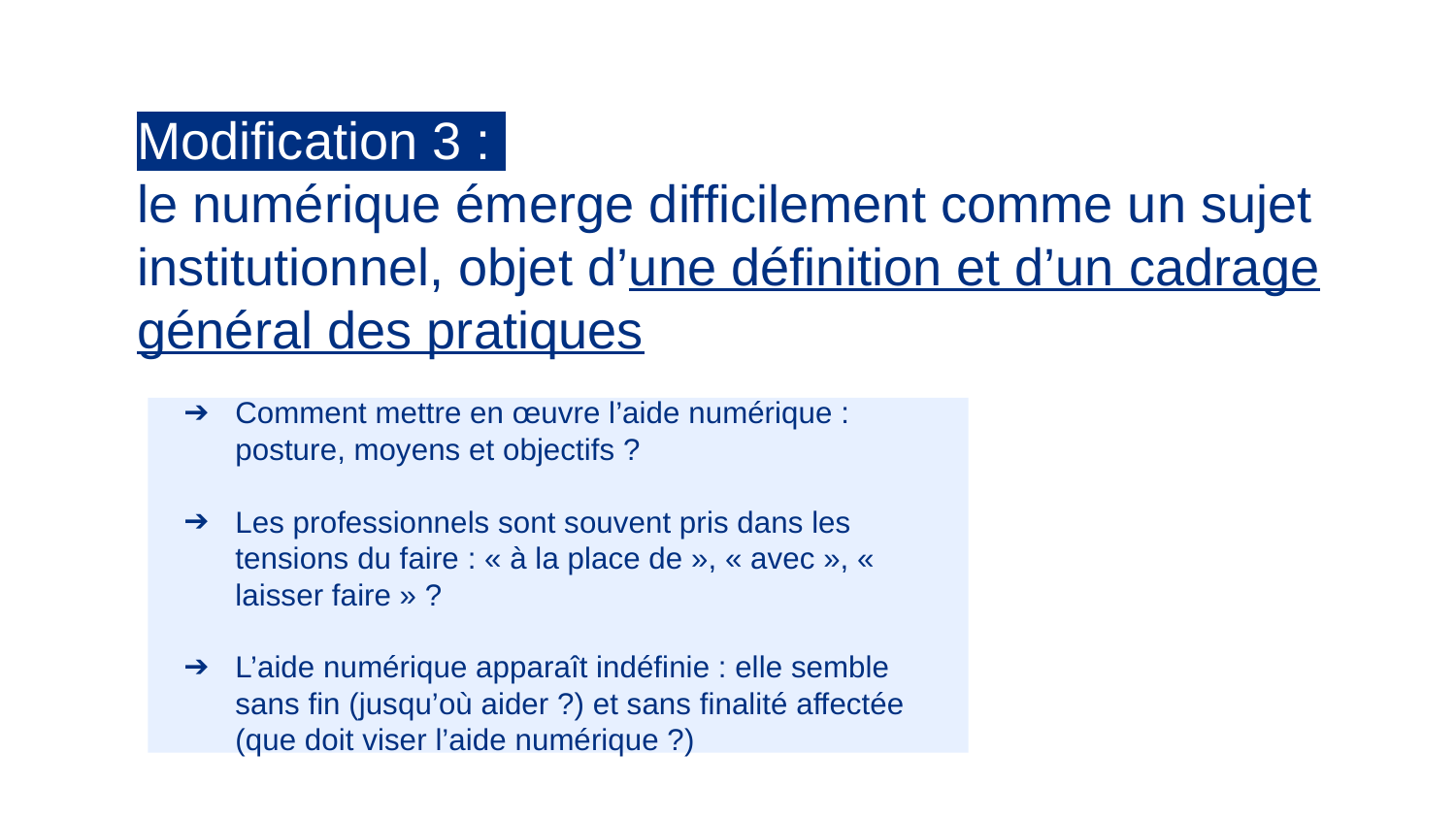

Modification 3 :
le numérique émerge difficilement comme un sujet institutionnel, objet d’une définition et d’un cadrage général des pratiques
Comment mettre en œuvre l’aide numérique : posture, moyens et objectifs ?
Les professionnels sont souvent pris dans les tensions du faire : « à la place de », « avec », « laisser faire » ?

L’aide numérique apparaît indéfinie : elle semble sans fin (jusqu’où aider ?) et sans finalité affectée (que doit viser l’aide numérique ?)